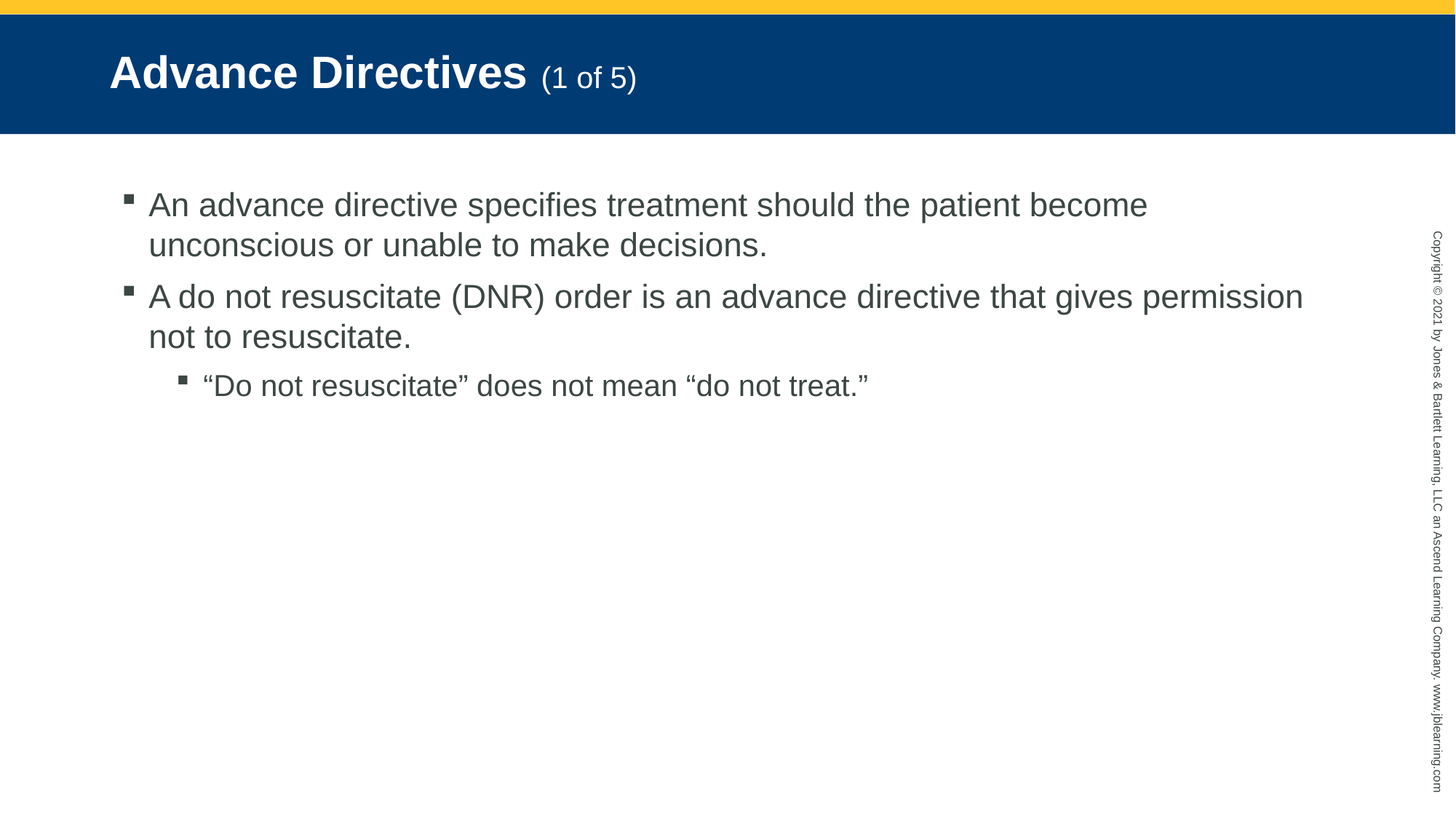

# Advance Directives (1 of 5)
An advance directive specifies treatment should the patient become unconscious or unable to make decisions.
A do not resuscitate (DNR) order is an advance directive that gives permission not to resuscitate.
“Do not resuscitate” does not mean “do not treat.”